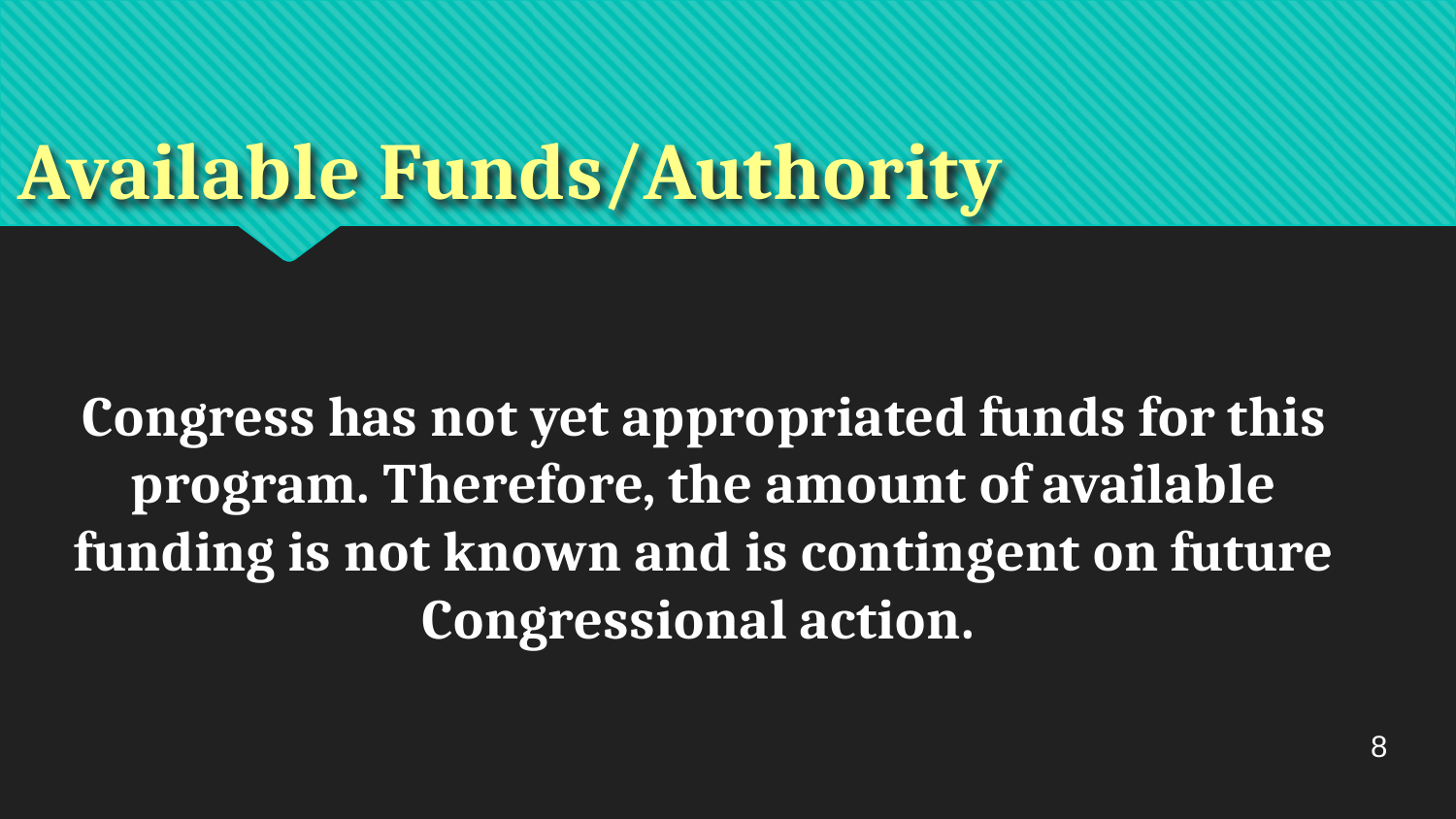

# Available Funds/Authority

Congress has not yet appropriated funds for this program. Therefore, the amount of available funding is not known and is contingent on future Congressional action.
8